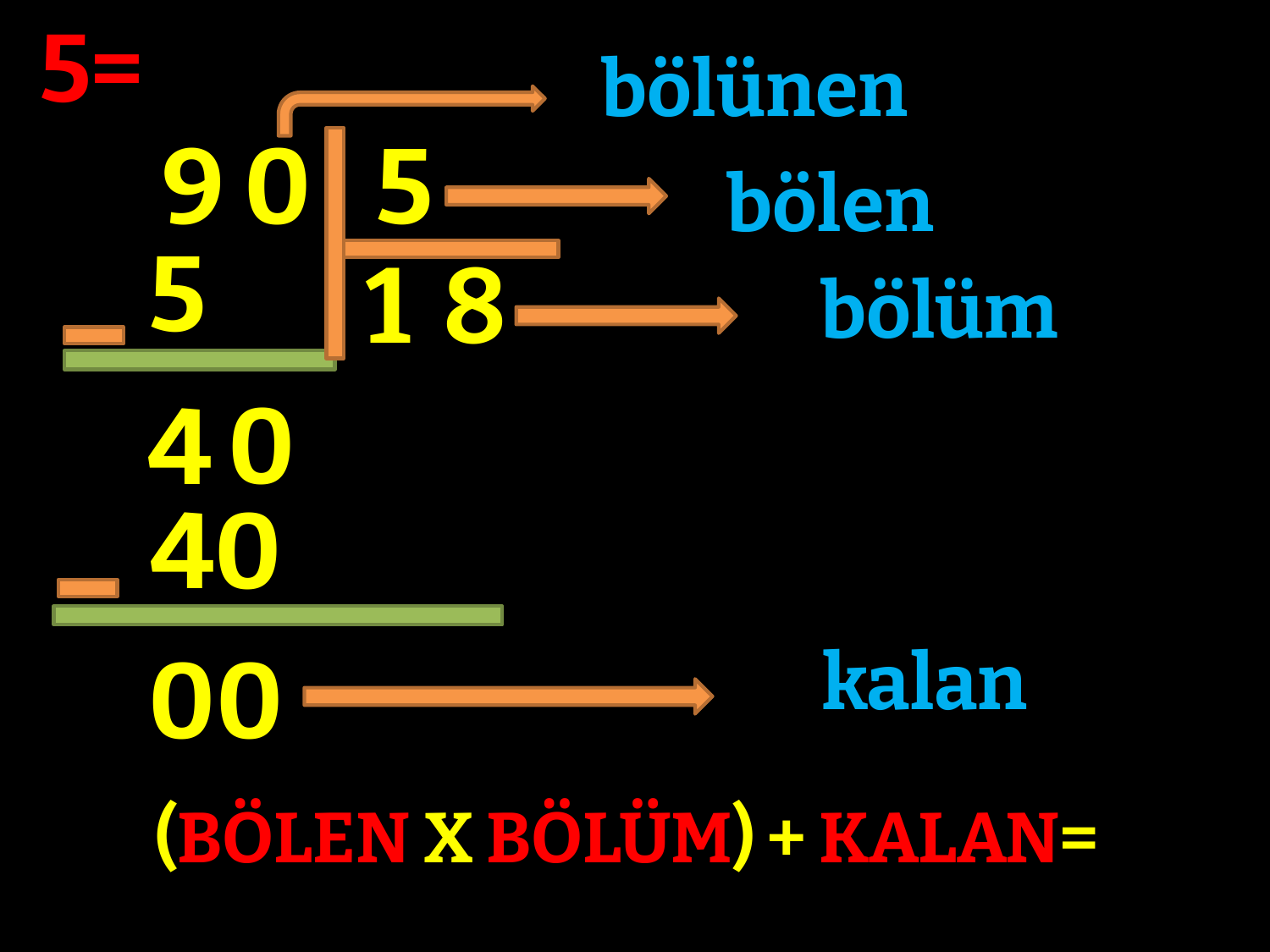

5=
bölünen

0
9
5
bölen

5
1
8
bölüm
#

0
4
40

00
kalan

(BÖLEN X BÖLÜM) + KALAN=